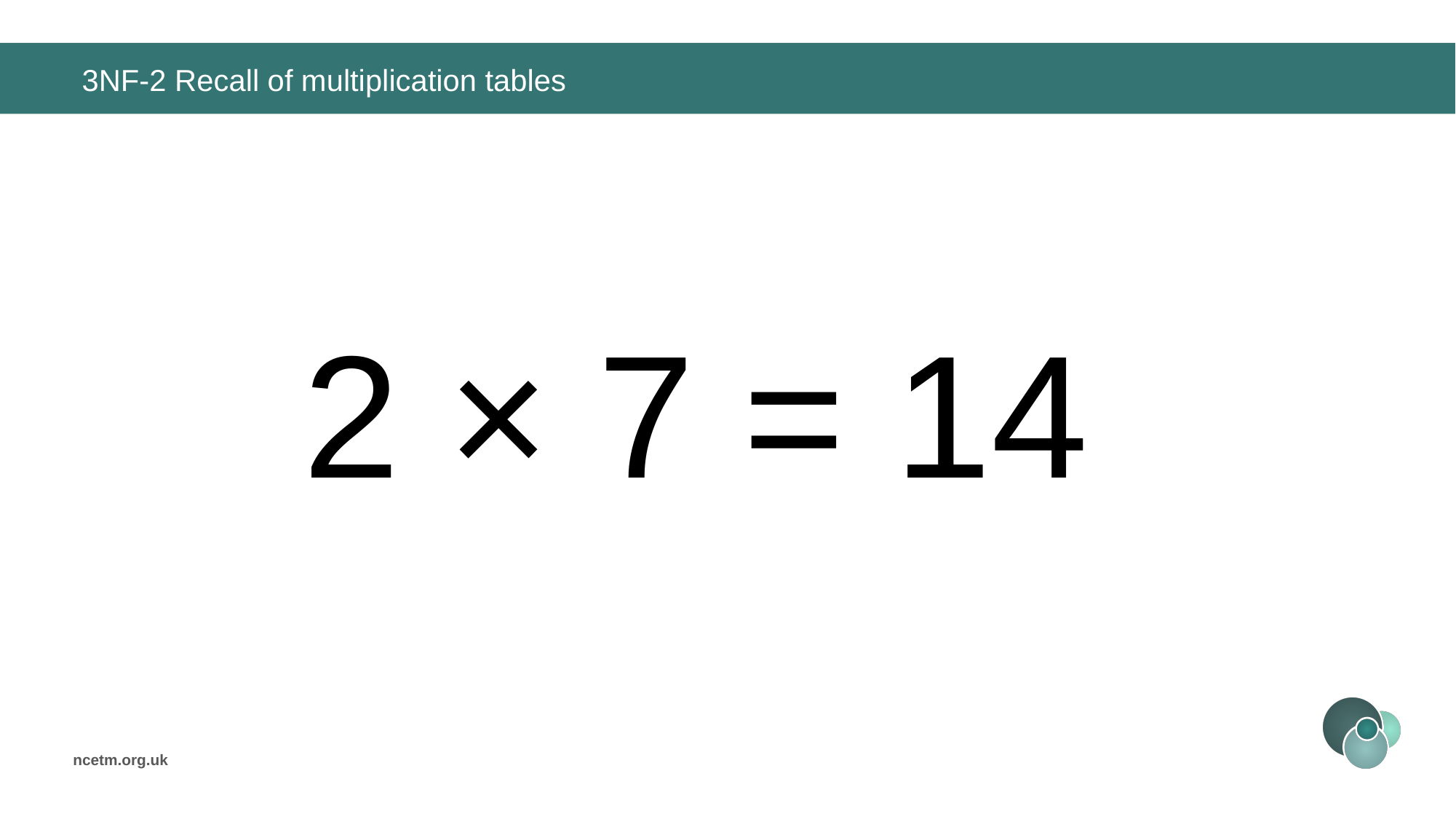

# 3NF-2 Recall of multiplication tables
2 × 7 =
14